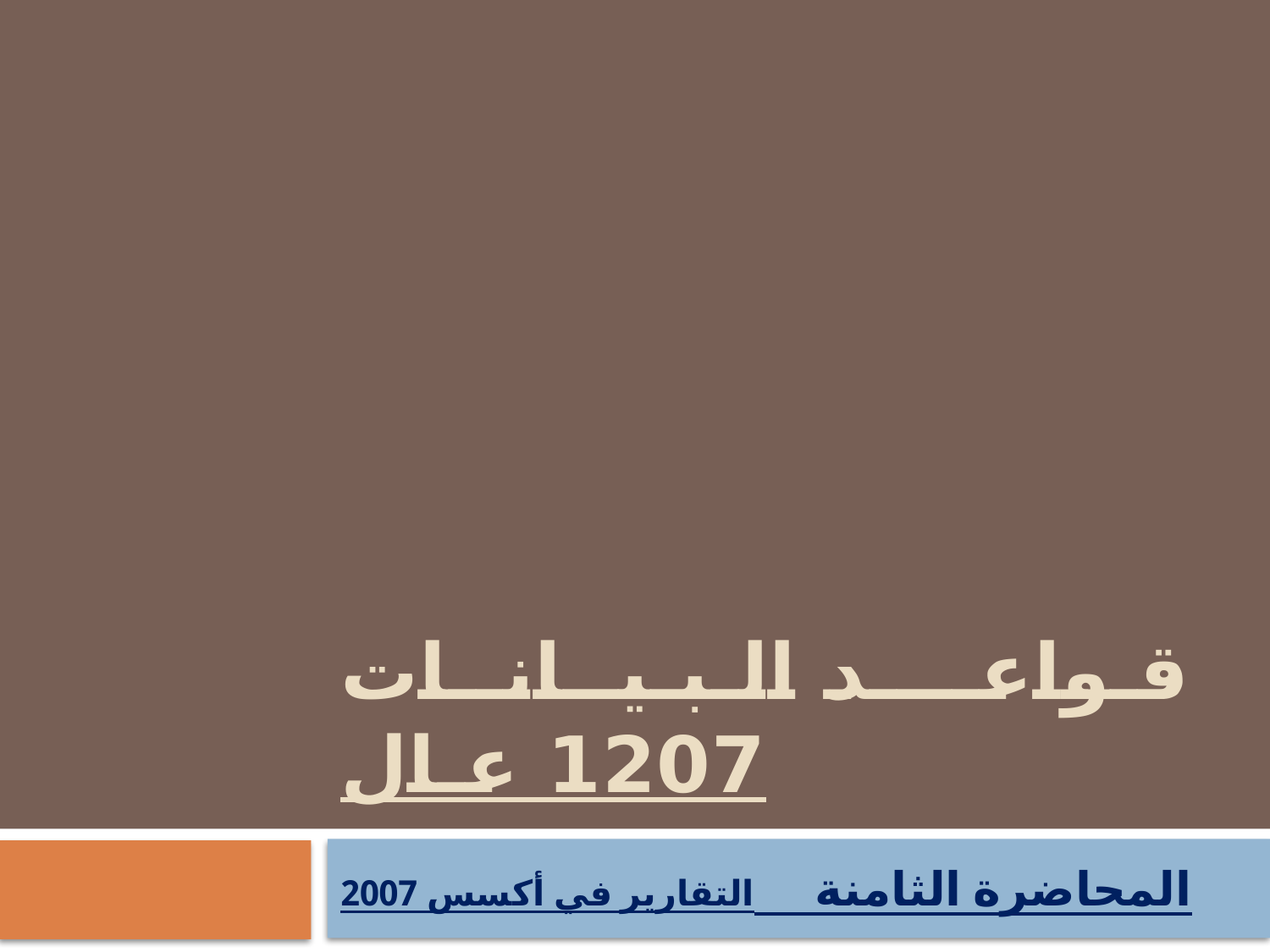

# قـواعــــد الـبـيــانــات 1207 عـال
المحاضرة الثامنة     التقارير في أكسس 2007